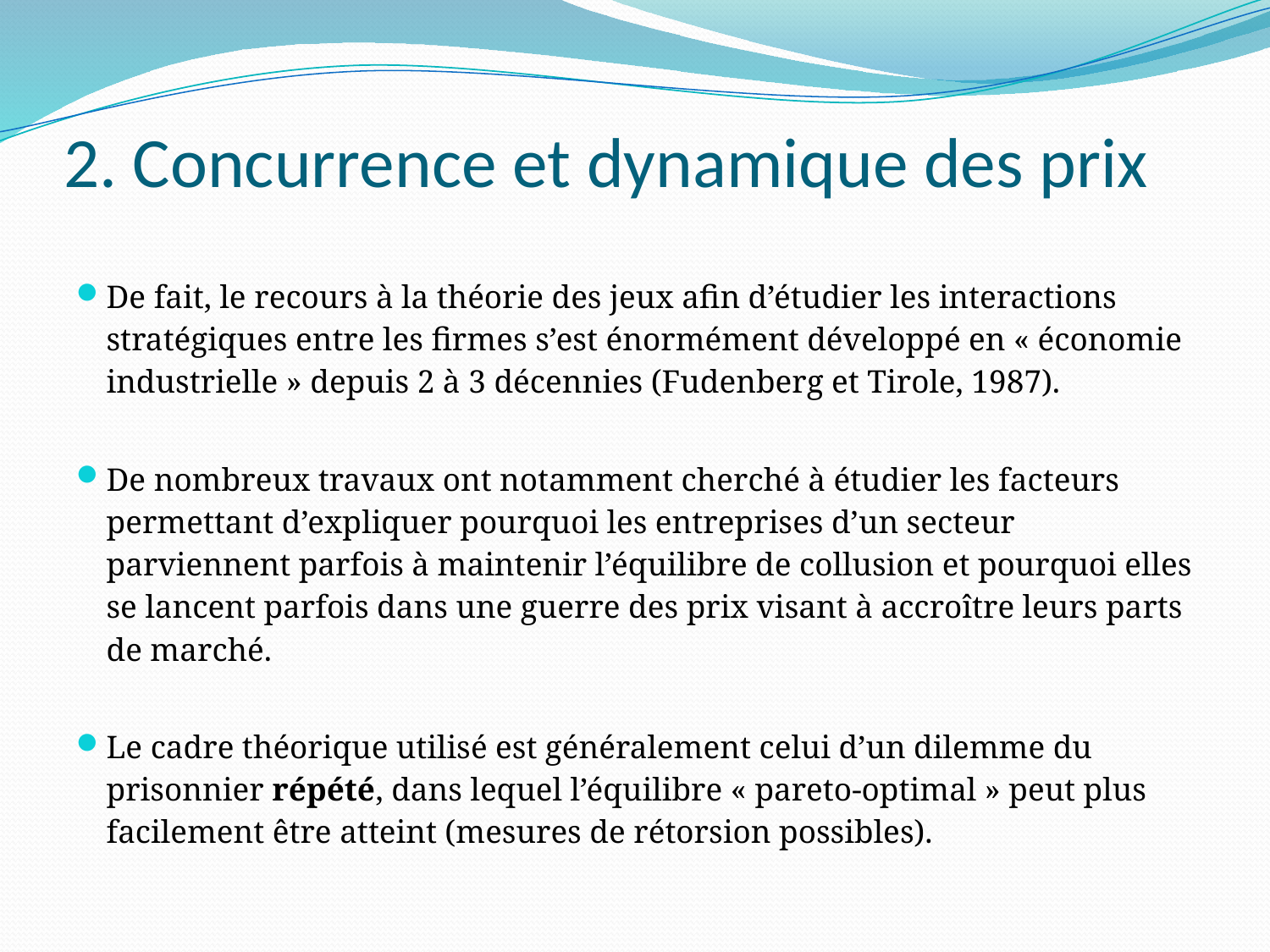

# 2. Concurrence et dynamique des prix
De fait, le recours à la théorie des jeux afin d’étudier les interactions stratégiques entre les firmes s’est énormément développé en « économie industrielle » depuis 2 à 3 décennies (Fudenberg et Tirole, 1987).

De nombreux travaux ont notamment cherché à étudier les facteurs permettant d’expliquer pourquoi les entreprises d’un secteur parviennent parfois à maintenir l’équilibre de collusion et pourquoi elles se lancent parfois dans une guerre des prix visant à accroître leurs parts de marché.

Le cadre théorique utilisé est généralement celui d’un dilemme du prisonnier répété, dans lequel l’équilibre « pareto-optimal » peut plus facilement être atteint (mesures de rétorsion possibles).